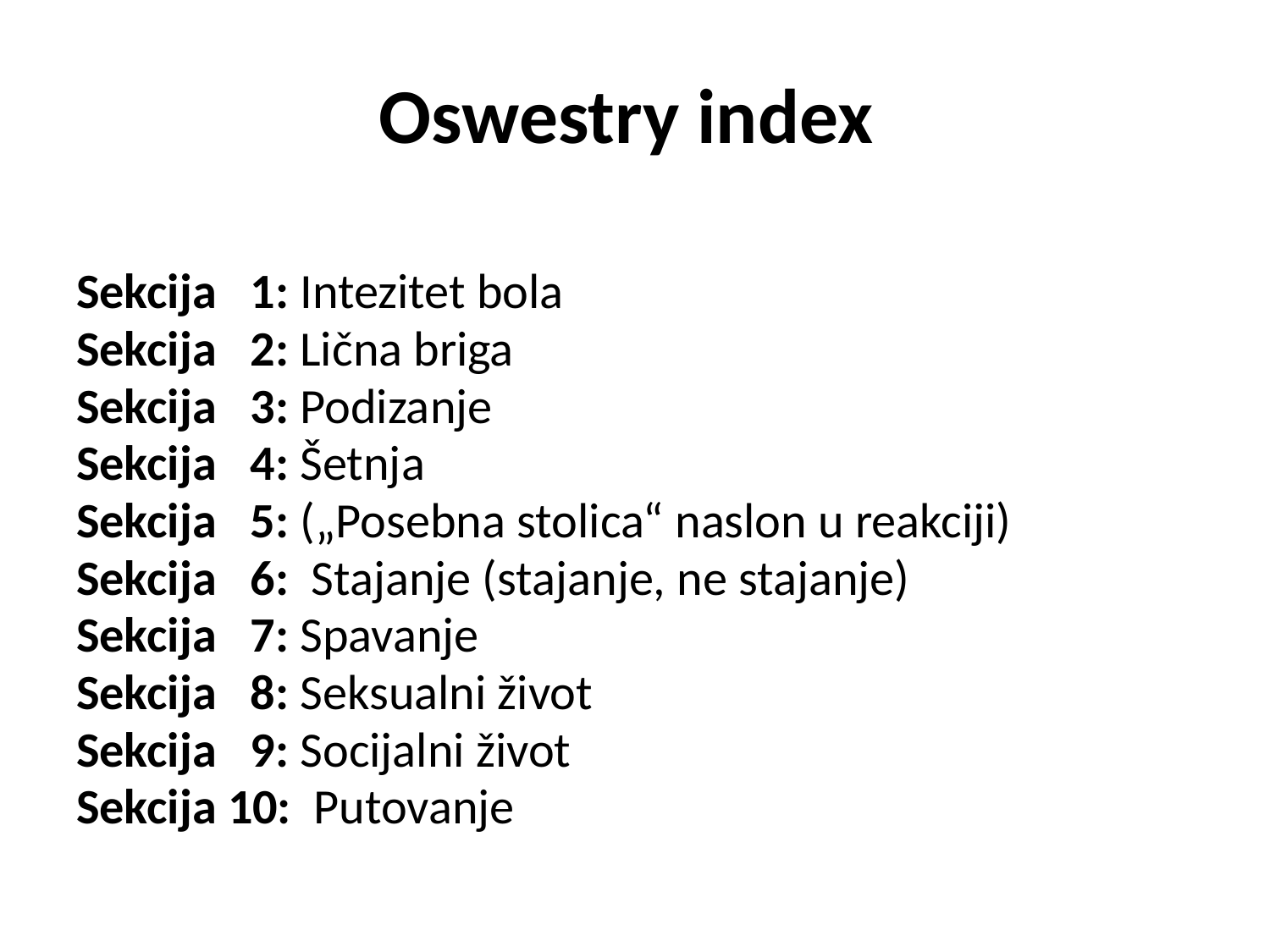

Oswestry index
Sekcija   1: Intezitet bola
Sekcija   2: Lična briga
Sekcija   3: Podizanje
Sekcija   4: Šetnja
Sekcija   5: („Posebna stolica“ naslon u reakciji)
Sekcija   6:  Stajanje (stajanje, ne stajanje)
Sekcija   7: Spavanje
Sekcija   8: Seksualni život
Sekcija   9: Socijalni život
Sekcija 10:  Putovanje